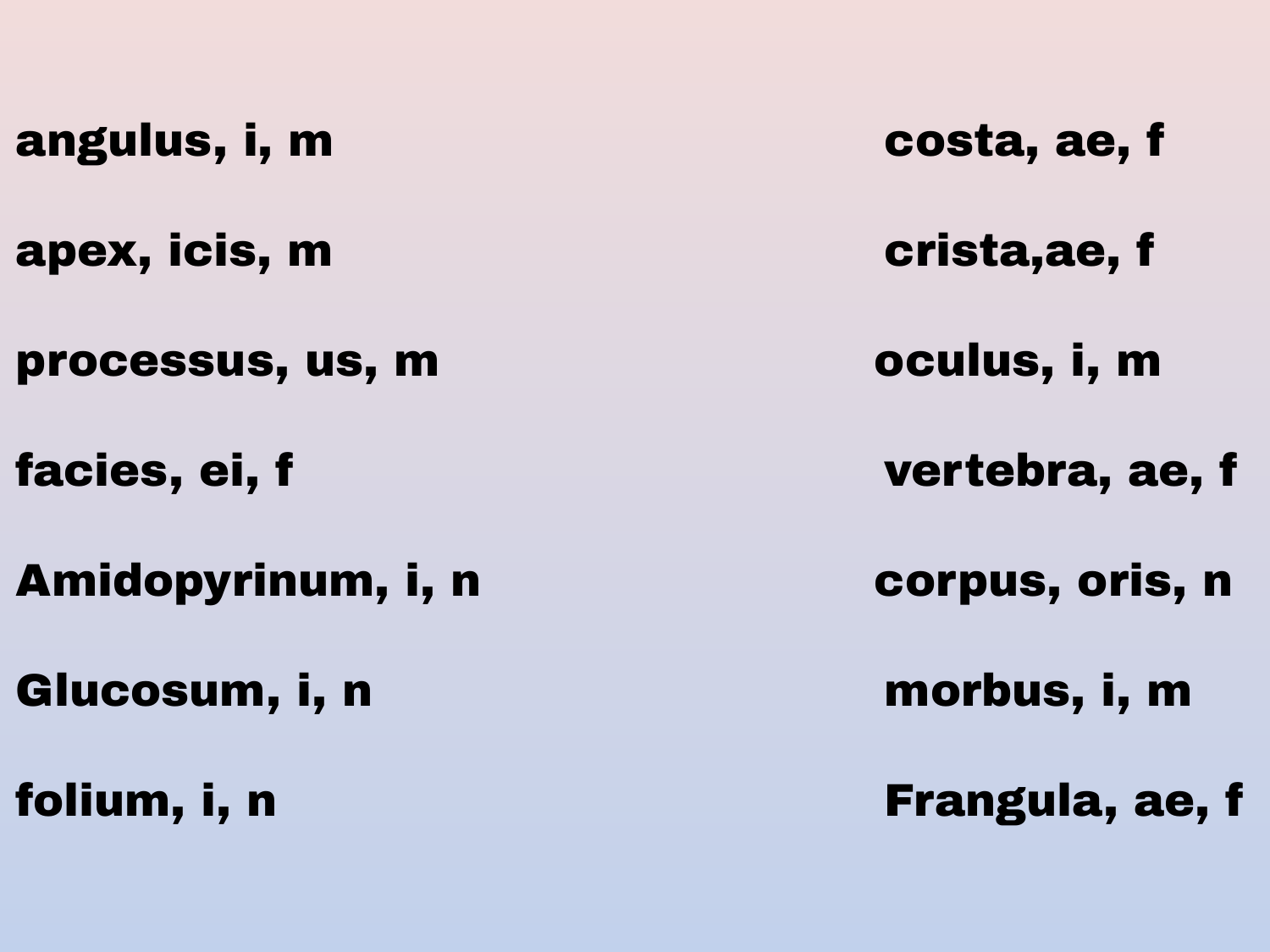

angulus, i, m	                                costa, ae, f

apex, icis, m	                                crista,ae, f

processus, us, m	                       oculus, i, m

facies, ei, f	                                vertebra, ae, f

Amidopyrinum, i, n	                       corpus, oris, n

Glucosum, i, n	                                morbus, i, m

folium, i, n	                                Frangula, ae, f